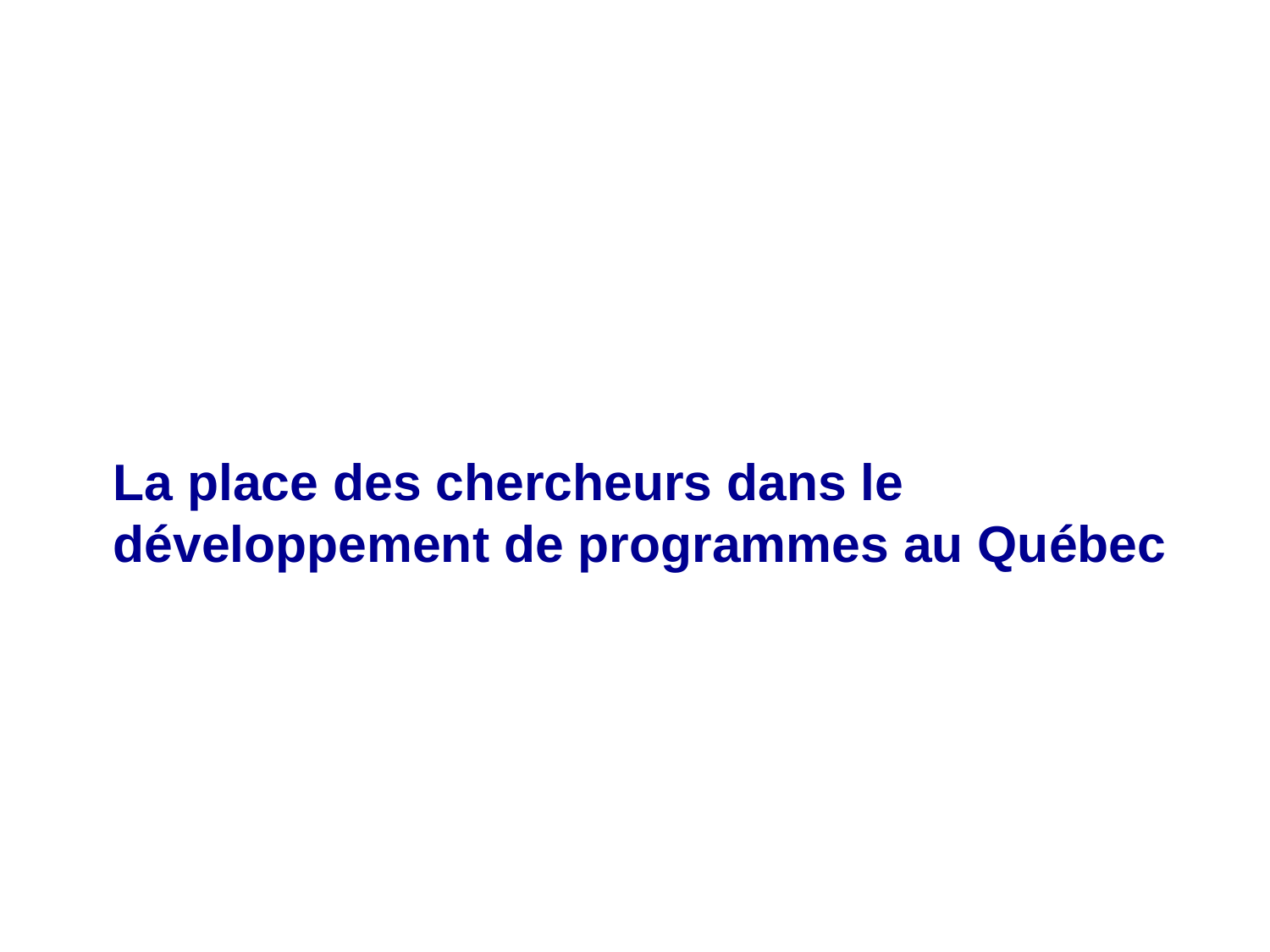

La place des chercheurs dans le développement de programmes au Québec